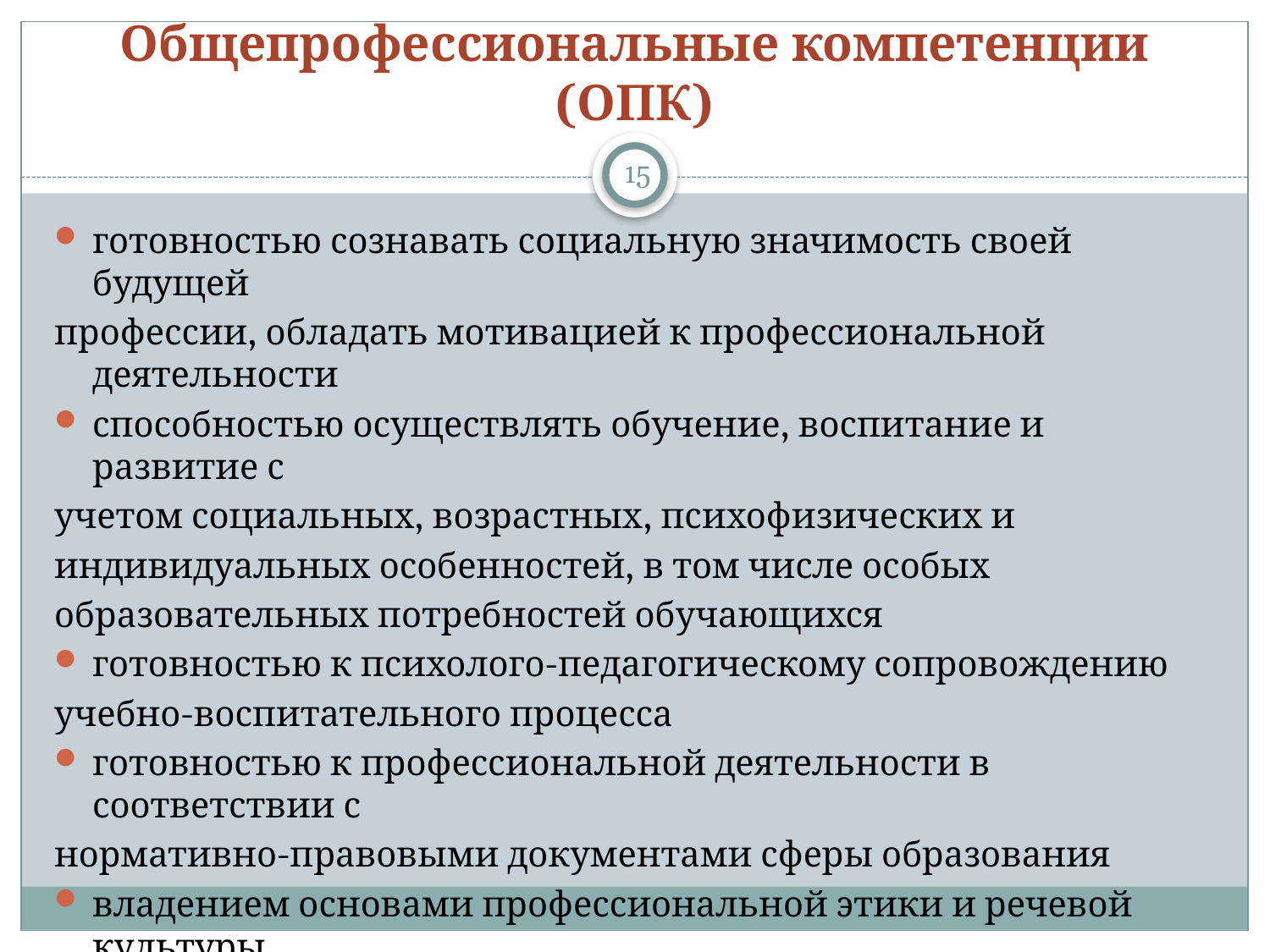

# Общепрофессиональные компетенции (ОПК)
15
готовностью сознавать социальную значимость своей будущей
профессии, обладать мотивацией к профессиональной деятельности
способностью осуществлять обучение, воспитание и развитие с
учетом социальных, возрастных, психофизических и
индивидуальных особенностей, в том числе особых
образовательных потребностей обучающихся
готовностью к психолого-педагогическому сопровождению
учебно-воспитательного процесса
готовностью к профессиональной деятельности в соответствии с
нормативно-правовыми документами сферы образования
владением основами профессиональной этики и речевой культуры
готовностью к обеспечению охраны жизни и здоровья обуч.